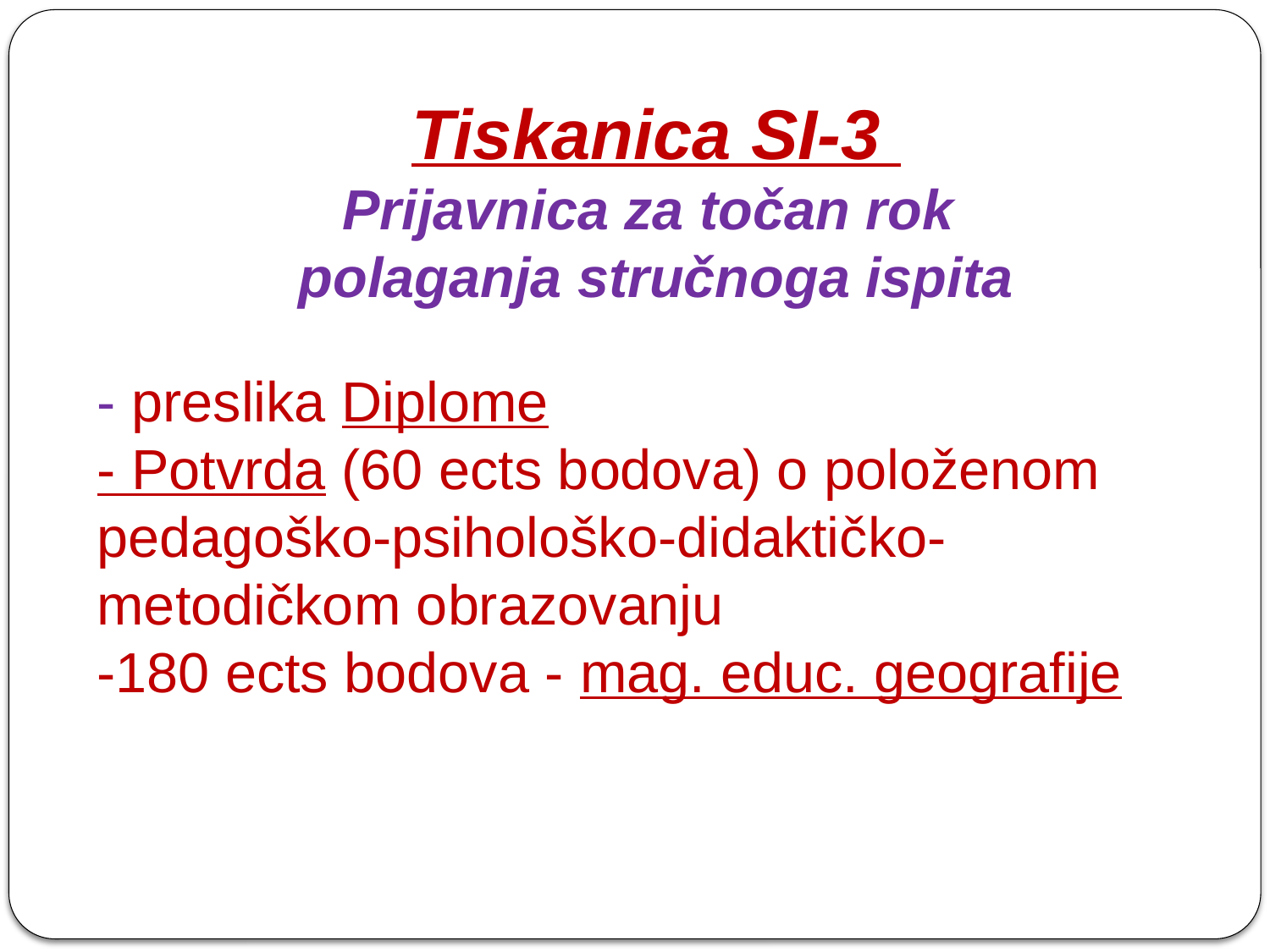

# Tiskanica SI-3 Prijavnica za točan rok polaganja stručnoga ispita
- preslika Diplome
- Potvrda (60 ects bodova) o položenom pedagoško-psihološko-didaktičko-metodičkom obrazovanju
-180 ects bodova - mag. educ. geografije